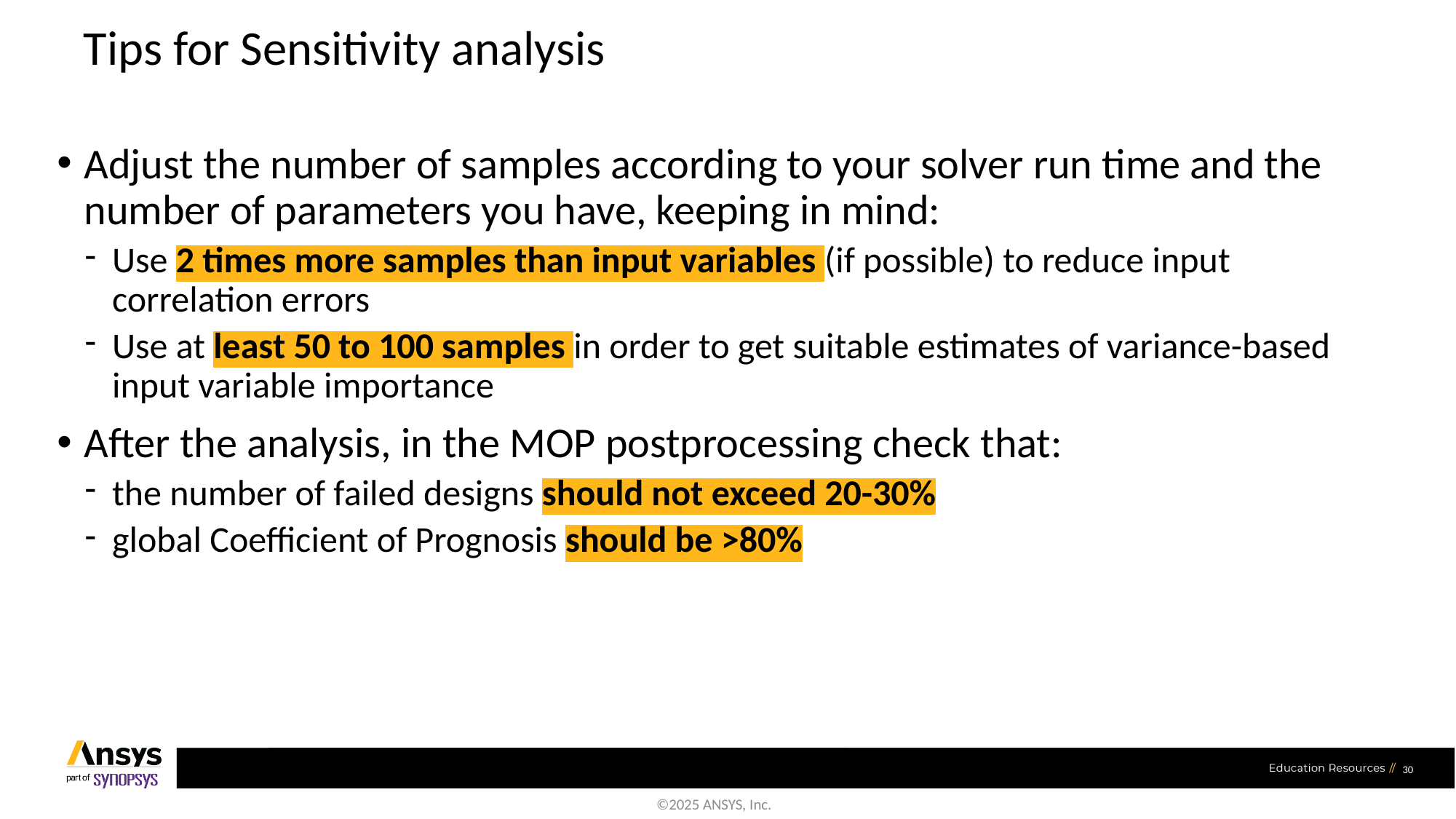

# Tips for Sensitivity analysis
Adjust the number of samples according to your solver run time and the number of parameters you have, keeping in mind:
Use 2 times more samples than input variables (if possible) to reduce input correlation errors
Use at least 50 to 100 samples in order to get suitable estimates of variance-based input variable importance
After the analysis, in the MOP postprocessing check that:
the number of failed designs should not exceed 20-30%
global Coefficient of Prognosis should be >80%
30